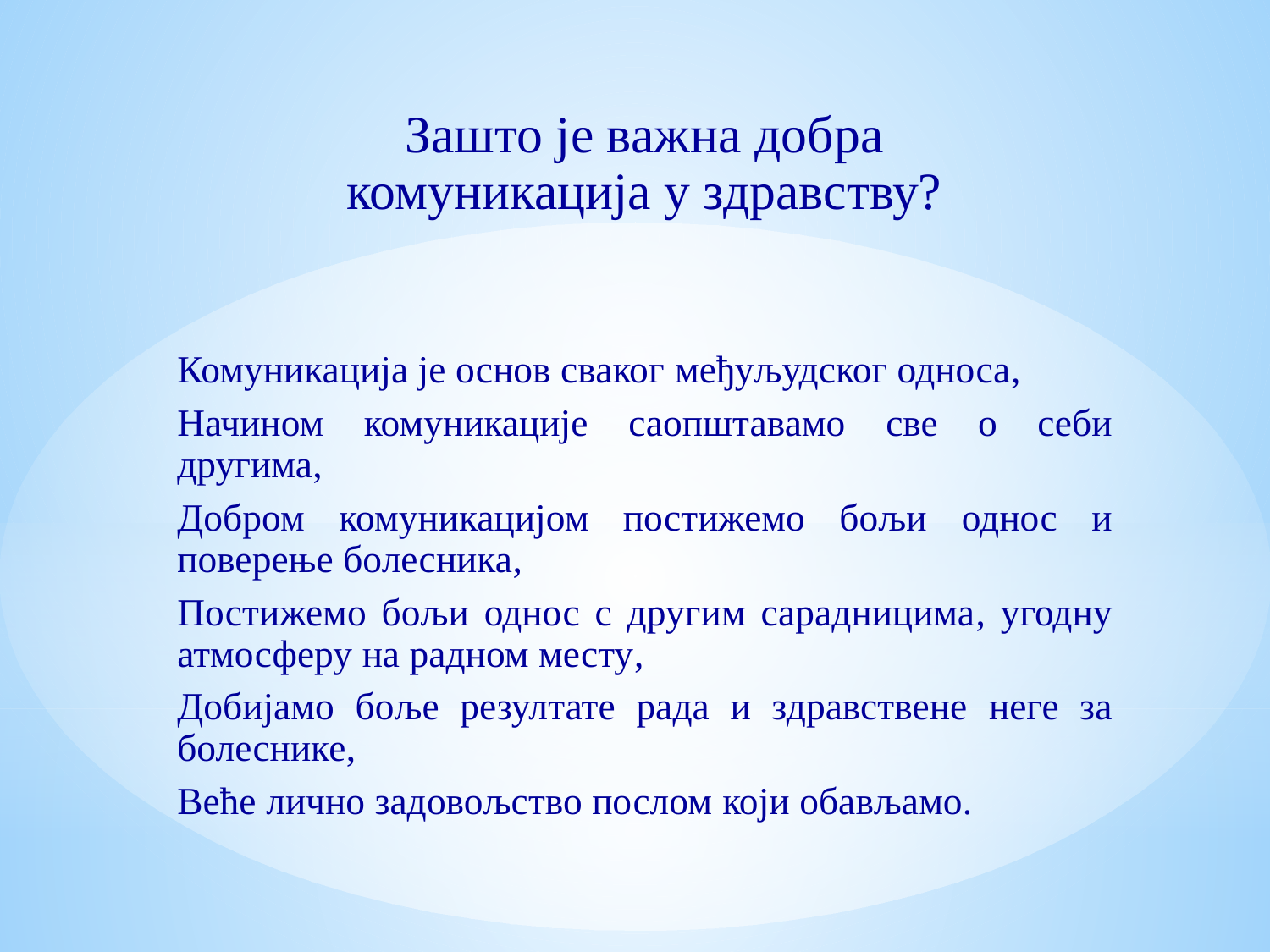

Зашто је важна добра
комуникација у здравству?

Комуникација је основ сваког међуљудског односа,
Начином комуникације саопштавамо све о себи другима,
Добром комуникацијом постижемо бољи однос и поверење болесника,
Постижемо бољи однос с другим сарадницима, угодну атмосферу на радном месту,
Добијамо боље резултате рада и здравствене неге за болеснике,
Веће лично задовољство послом који обављамо.